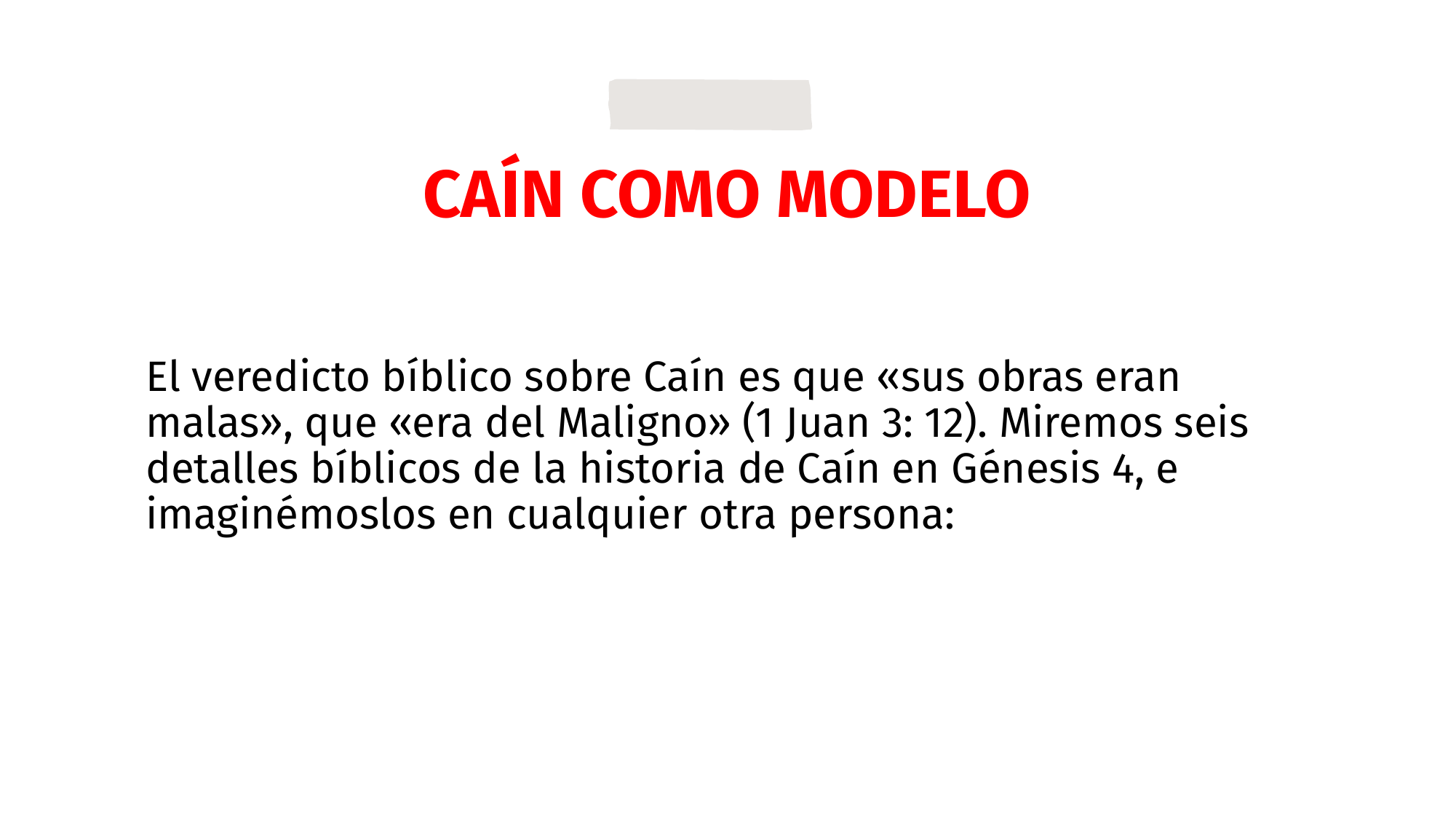

# CAÍN COMO MODELO
El veredicto bíblico sobre Caín es que «sus obras eran malas», que «era del Maligno» (1 Juan 3: 12). Miremos seis detalles bíblicos de la historia de Caín en Génesis 4, e imaginémoslos en cualquier otra persona: